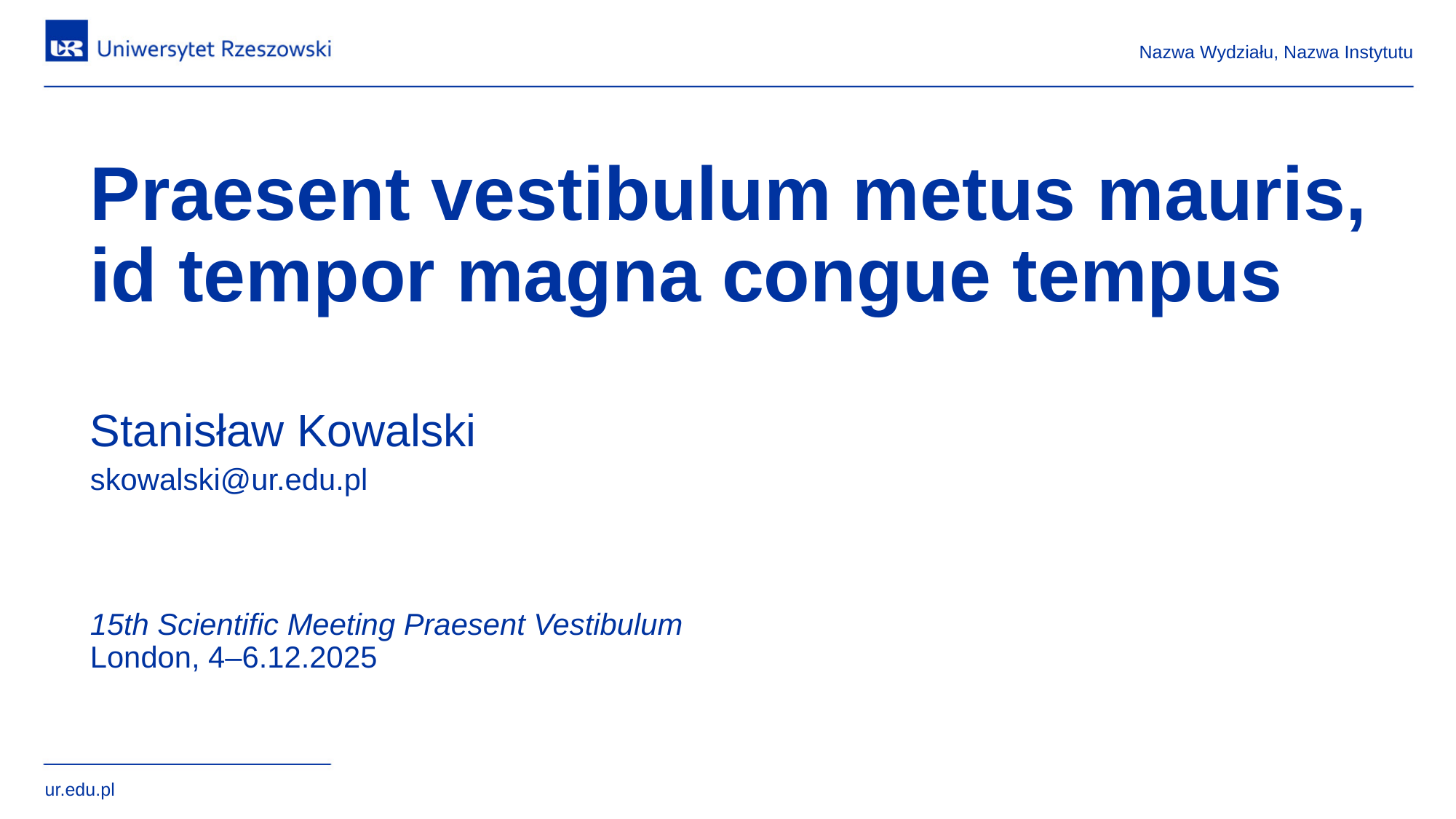

# Nazwa Wydziału, Nazwa Instytutu
Praesent vestibulum metus mauris,
id tempor magna congue tempus
Stanisław Kowalski
skowalski@ur.edu.pl
15th Scientific Meeting Praesent Vestibulum
London, 4–6.12.2025
ur.edu.pl